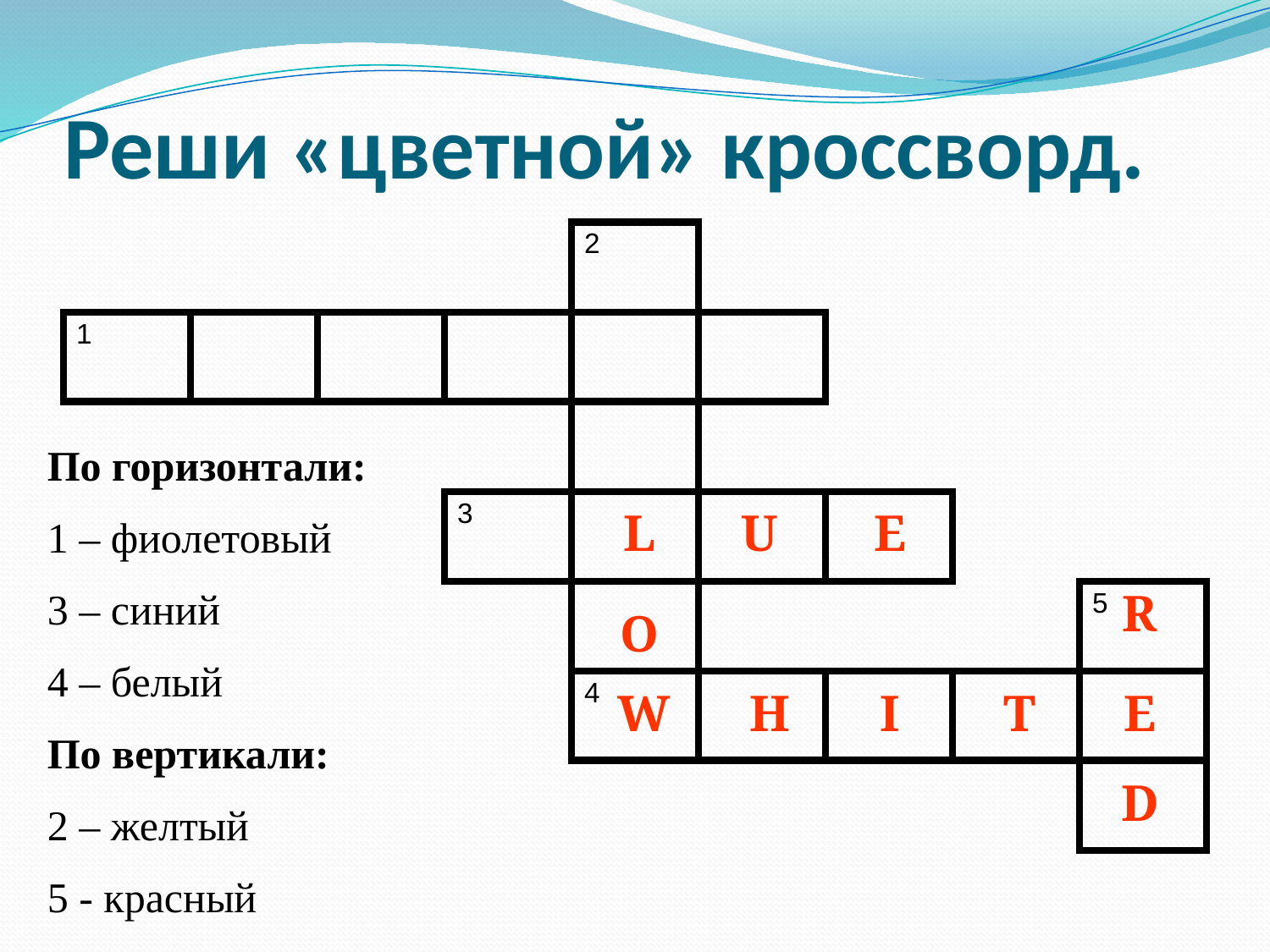

# Реши «цветной» кроссворд.
|  |  |  |  | 2 |  |  |  |  |
| --- | --- | --- | --- | --- | --- | --- | --- | --- |
| 1 |  |  |  |  |  |  |  |  |
|  |  |  |  |  |  |  |  |  |
|  |  |  | 3 |  |  |  |  |  |
|  |  |  |  |  |  |  |  | 5 |
|  |  |  |  | 4 |  |  |  |  |
|  |  |  |  |  |  |  |  |  |

По горизонтали:
1 – фиолетовый
3 – синий
4 – белый
По вертикали:
2 – желтый
5 - красный

L
U
E
R
O
W
H
I
T
E
D